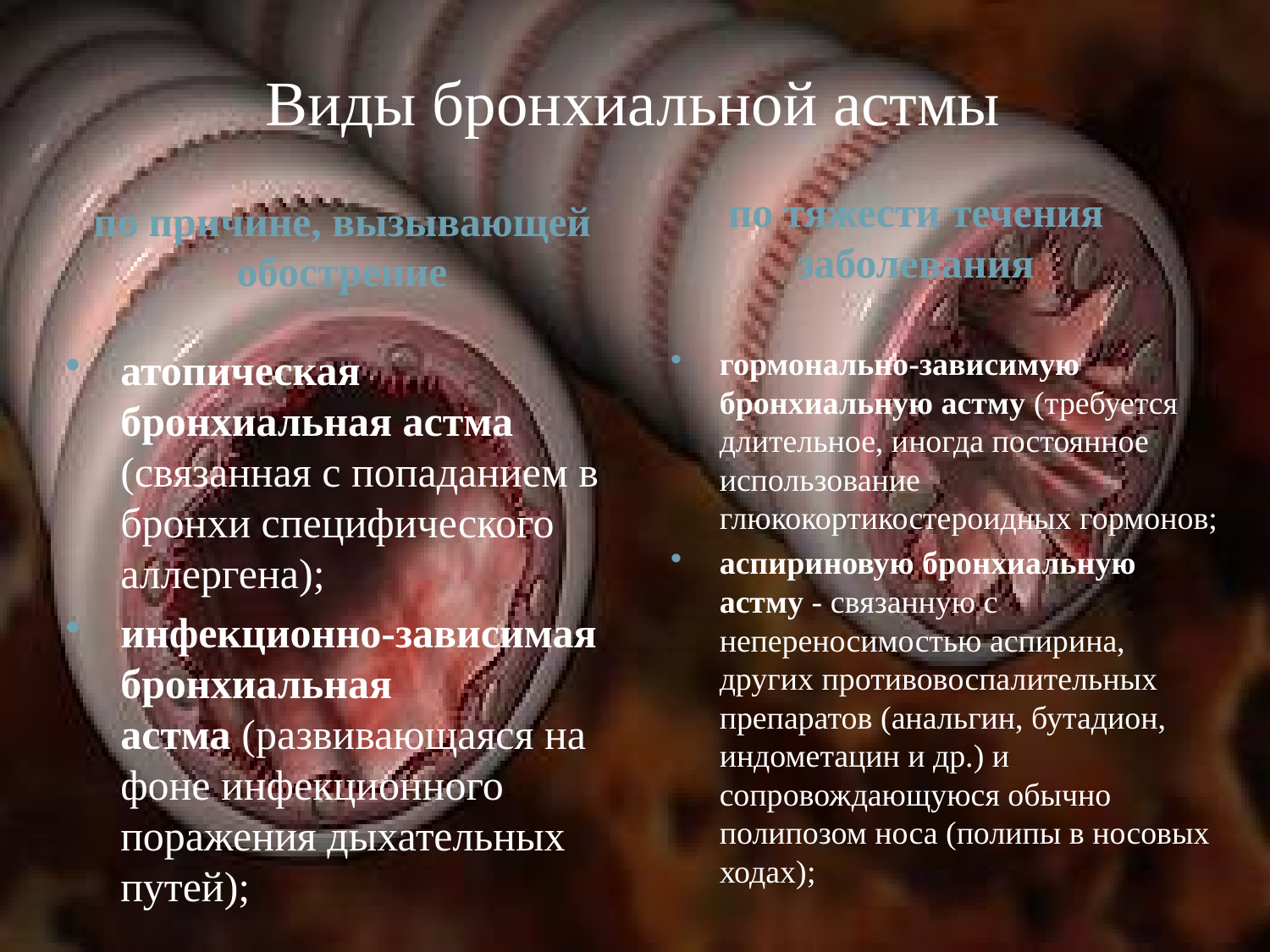

# Виды бронхиальной астмы
по тяжести течения заболевания
по причине, вызывающей обострение
атопическая бронхиальная астма (связанная с попаданием в бронхи специфического аллергена);
инфекционно-зависимая бронхиальная астма (развивающаяся на фоне инфекционного поражения дыхательных путей);
гормонально-зависимую бронхиальную астму (требуется длительное, иногда постоянное использование глюкокортикостероидных гормонов;
аспириновую бронхиальную астму - связанную с непереносимостью аспирина, других противовоспалительных препаратов (анальгин, бутадион, индометацин и др.) и сопровождающуюся обычно полипозом носа (полипы в носовых ходах);